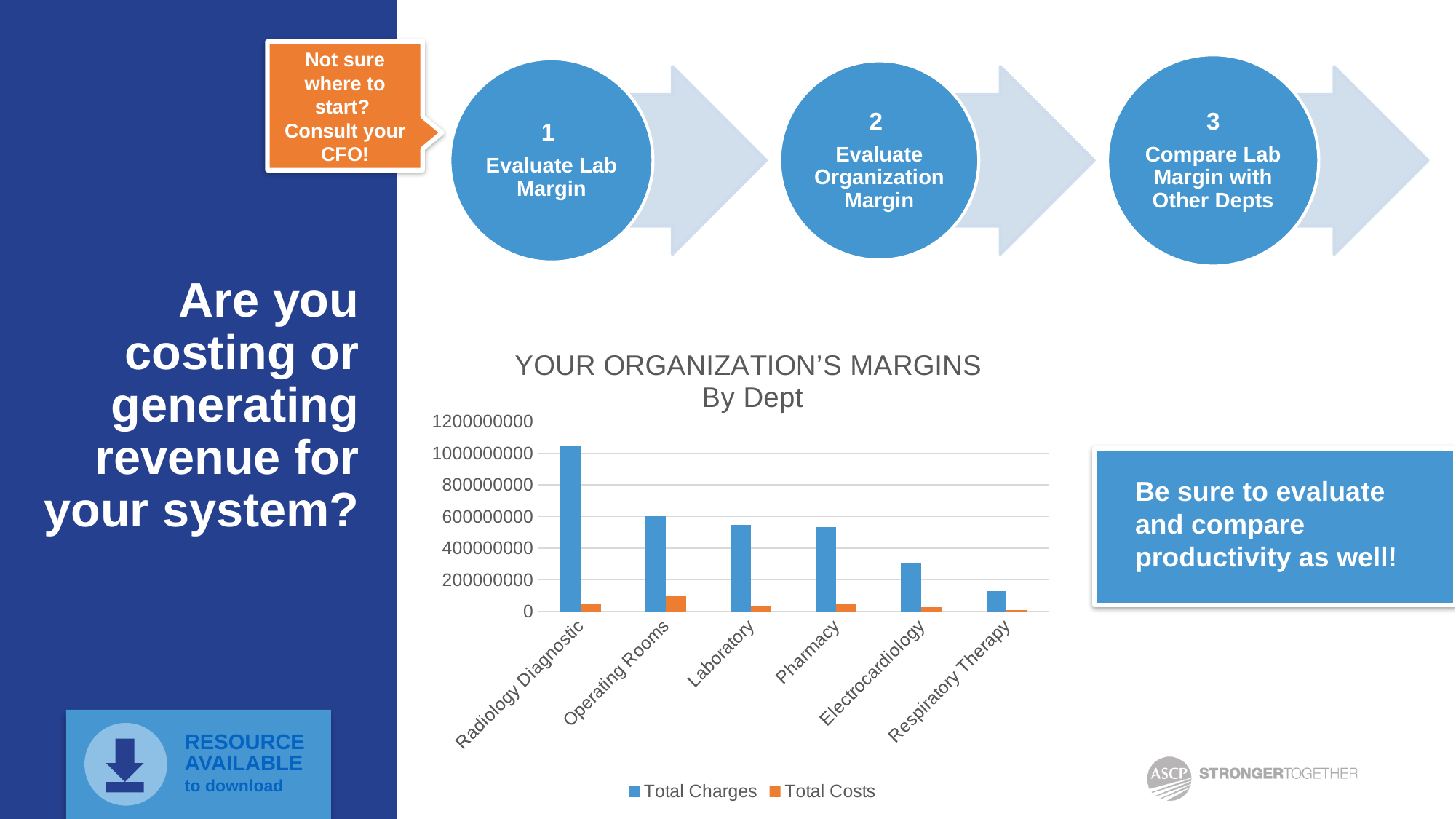

Not sure where to start?
Consult your CFO!

3
Compare Lab Margin with Other Depts
1
Evaluate Lab Margin
2
Evaluate Organization Margin

### Chart: YOUR ORGANIZATION’S MARGINS
By Dept

| Category | Total Charges | Total Costs |
|---|---|---|
| Radiology Diagnostic | 1043653298.0 | 50366000.0 |
| Operating Rooms | 602910000.0 | 98700000.0 |
| Laboratory | 547000000.0 | 39000000.0 |
| Pharmacy | 535000000.0 | 51000000.0 |
| Electrocardiology | 310000000.0 | 29000000.0 |
| Respiratory Therapy | 131000000.0 | 11000000.0 |
# Are you costing or generating revenue for your system?

Be sure to evaluate and compare productivity as well!

RESOURCE AVAILABLE
to download